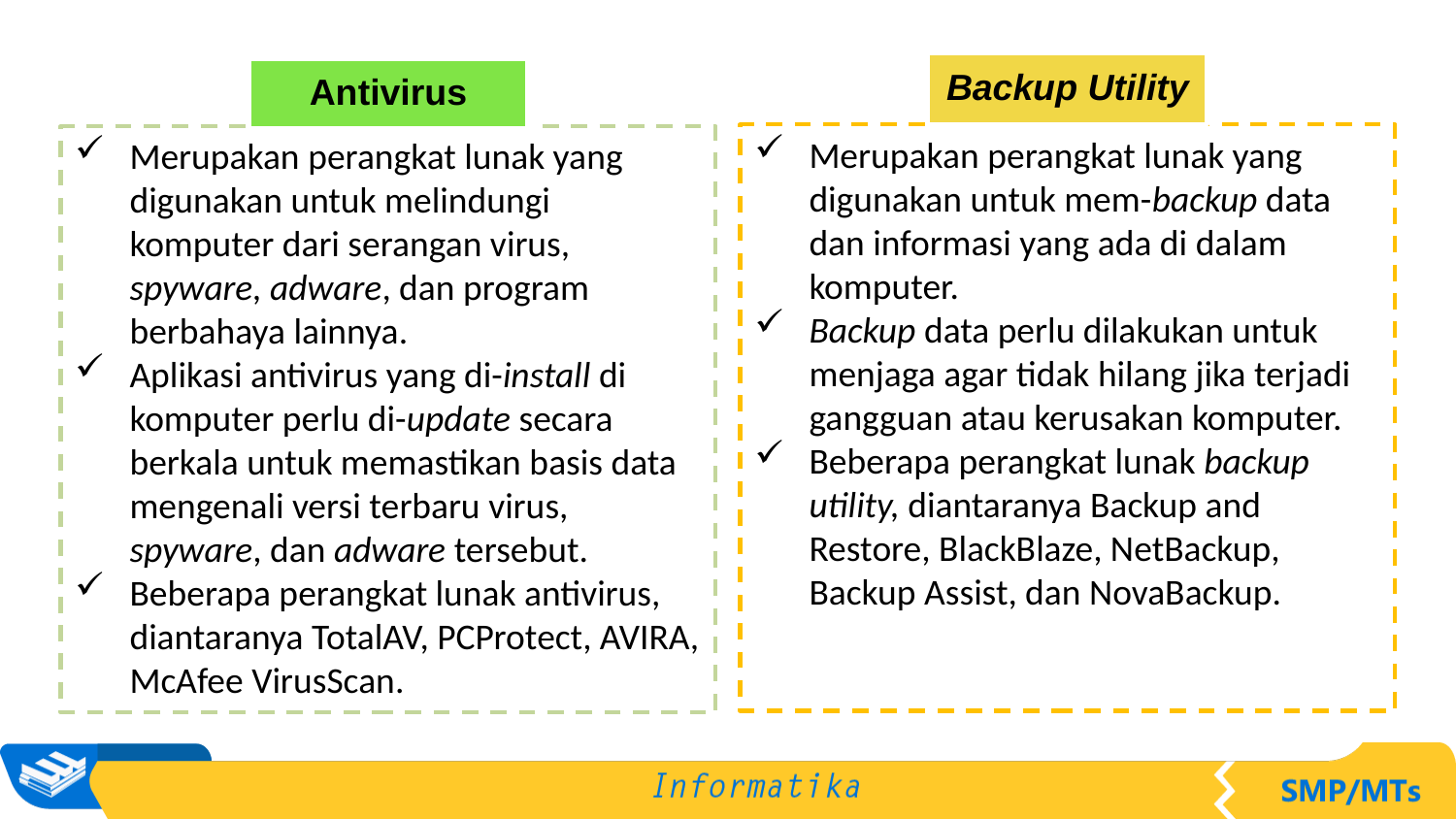

Backup Utility
Merupakan perangkat lunak yang digunakan untuk mem-backup data dan informasi yang ada di dalam komputer.
Backup data perlu dilakukan untuk menjaga agar tidak hilang jika terjadi gangguan atau kerusakan komputer.
Beberapa perangkat lunak backup utility, diantaranya Backup and Restore, BlackBlaze, NetBackup, Backup Assist, dan NovaBackup.

Antivirus
Merupakan perangkat lunak yang digunakan untuk melindungi komputer dari serangan virus, spyware, adware, dan program berbahaya lainnya.
Aplikasi antivirus yang di-install di komputer perlu di-update secara berkala untuk memastikan basis data mengenali versi terbaru virus, spyware, dan adware tersebut.
Beberapa perangkat lunak antivirus, diantaranya TotalAV, PCProtect, AVIRA, McAfee VirusScan.